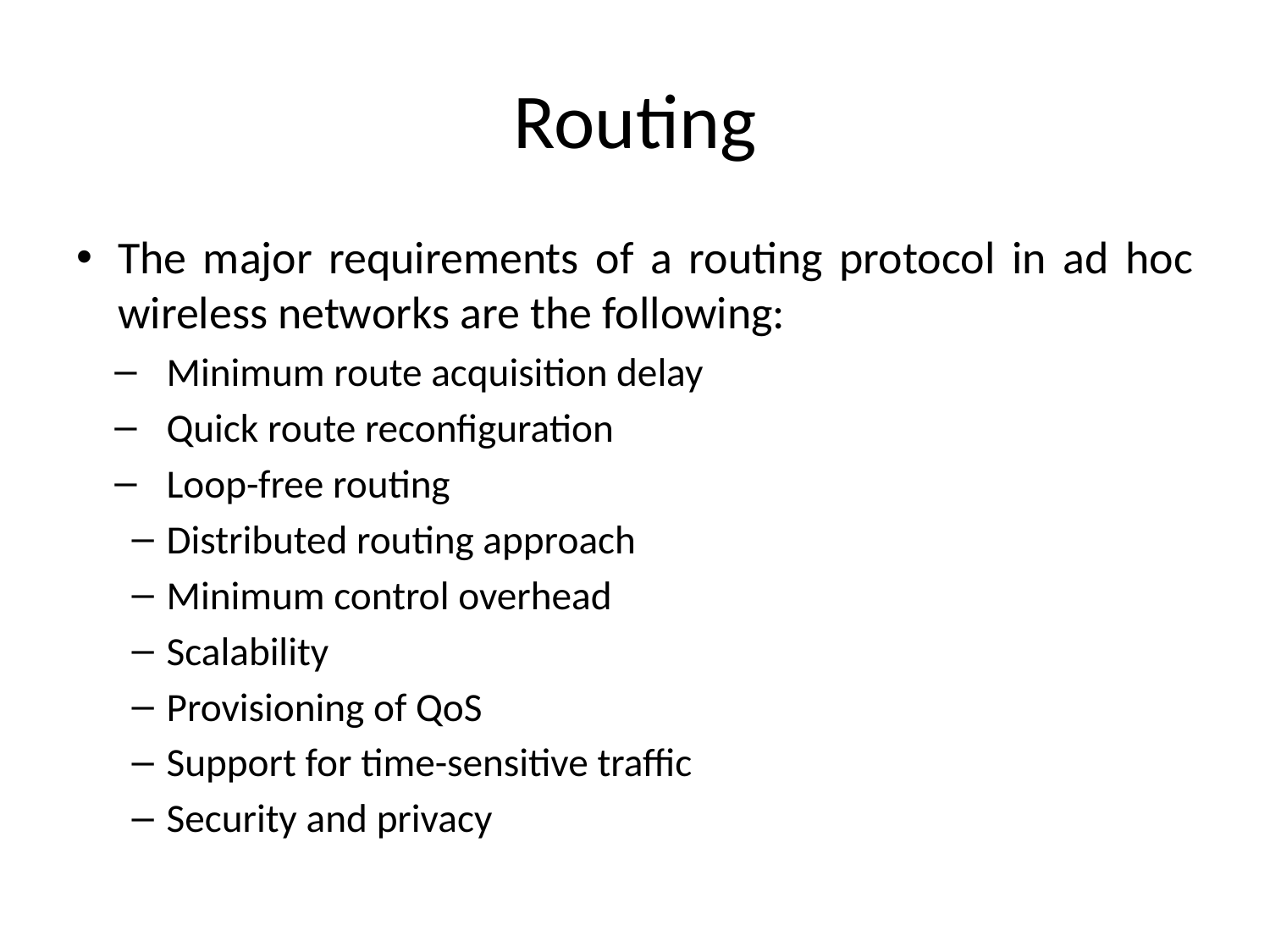

# Routing
The major requirements of a routing protocol in ad hoc wireless networks are the following:
Minimum route acquisition delay
Quick route reconfiguration
Loop-free routing
Distributed routing approach
Minimum control overhead
Scalability
Provisioning of QoS
Support for time-sensitive traffic
Security and privacy